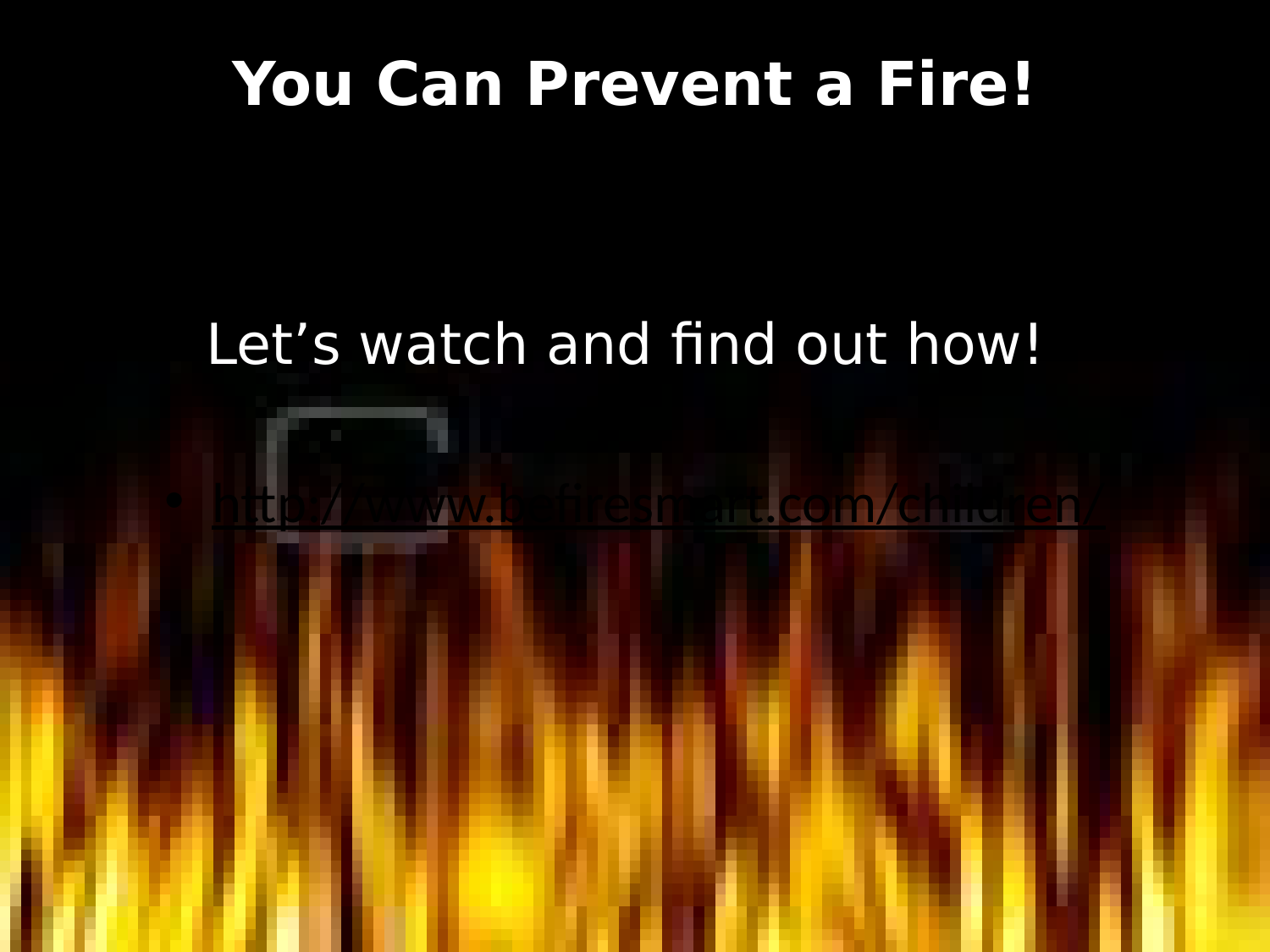

# You Can Prevent a Fire!

Let’s watch and find out how!

http://www.befiresmart.com/children/